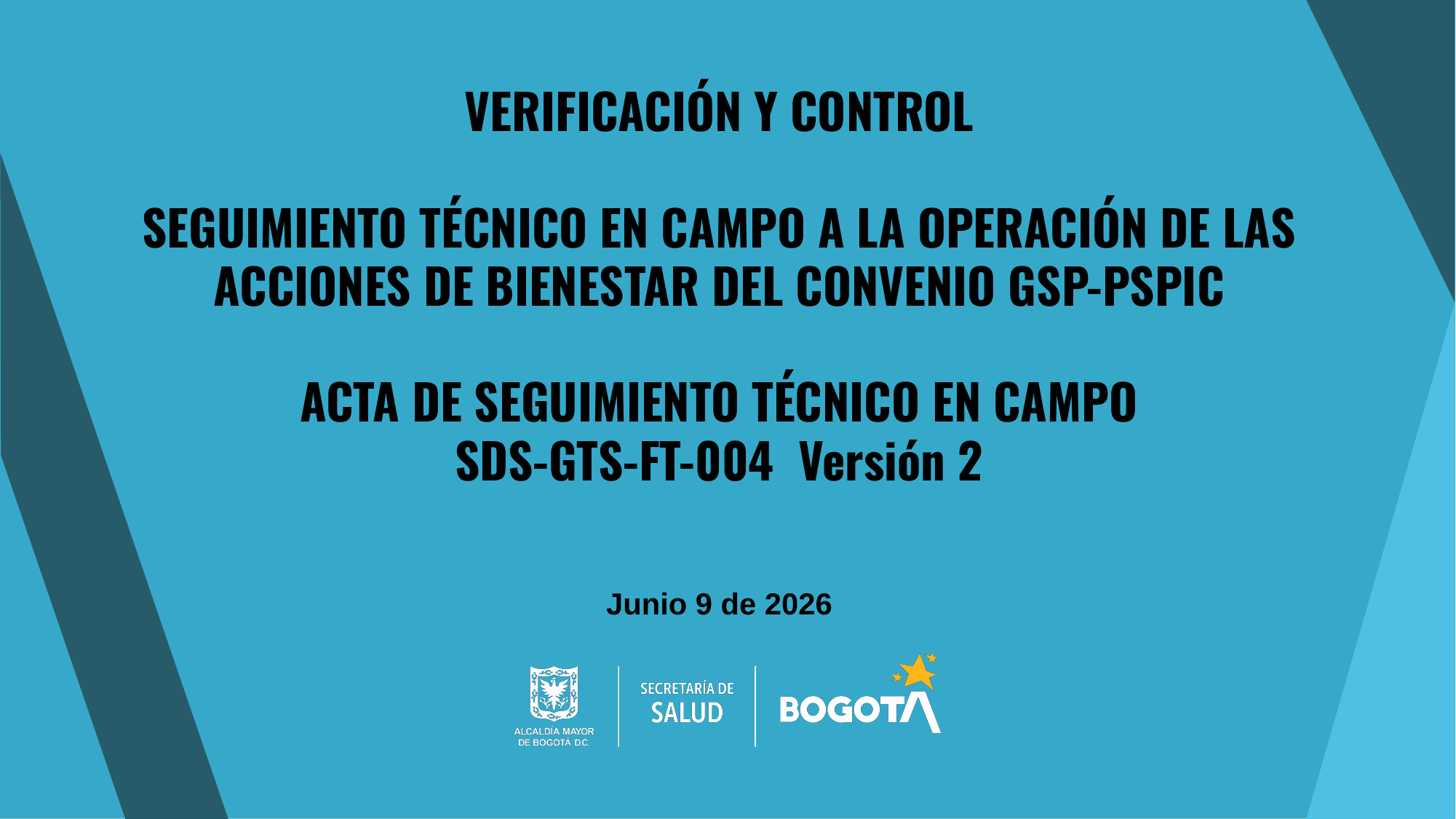

VERIFICACIÓN Y CONTROL

SEGUIMIENTO TÉCNICO EN CAMPO A LA OPERACIÓN DE LAS ACCIONES DE BIENESTAR DEL CONVENIO GSP-PSPIC

ACTA DE SEGUIMIENTO TÉCNICO EN CAMPO
SDS-GTS-FT-004  Versión 2
Junio 9 de 2026